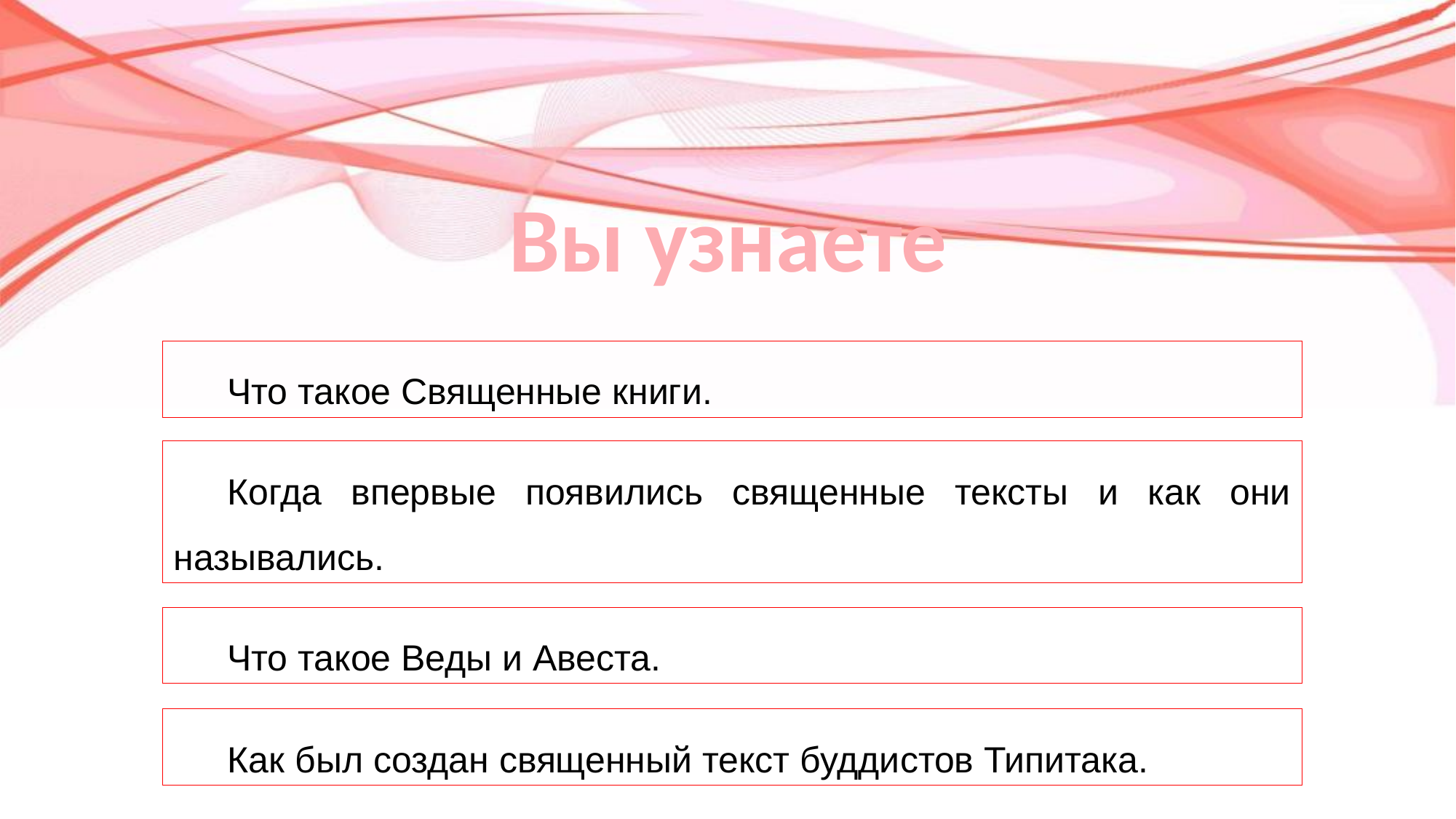

Вы узнаете
Что такое Священные книги.
Когда впервые появились священные тексты и как они назывались.
Что такое Веды и Авеста.
Как был создан священный текст буддистов Типитака.